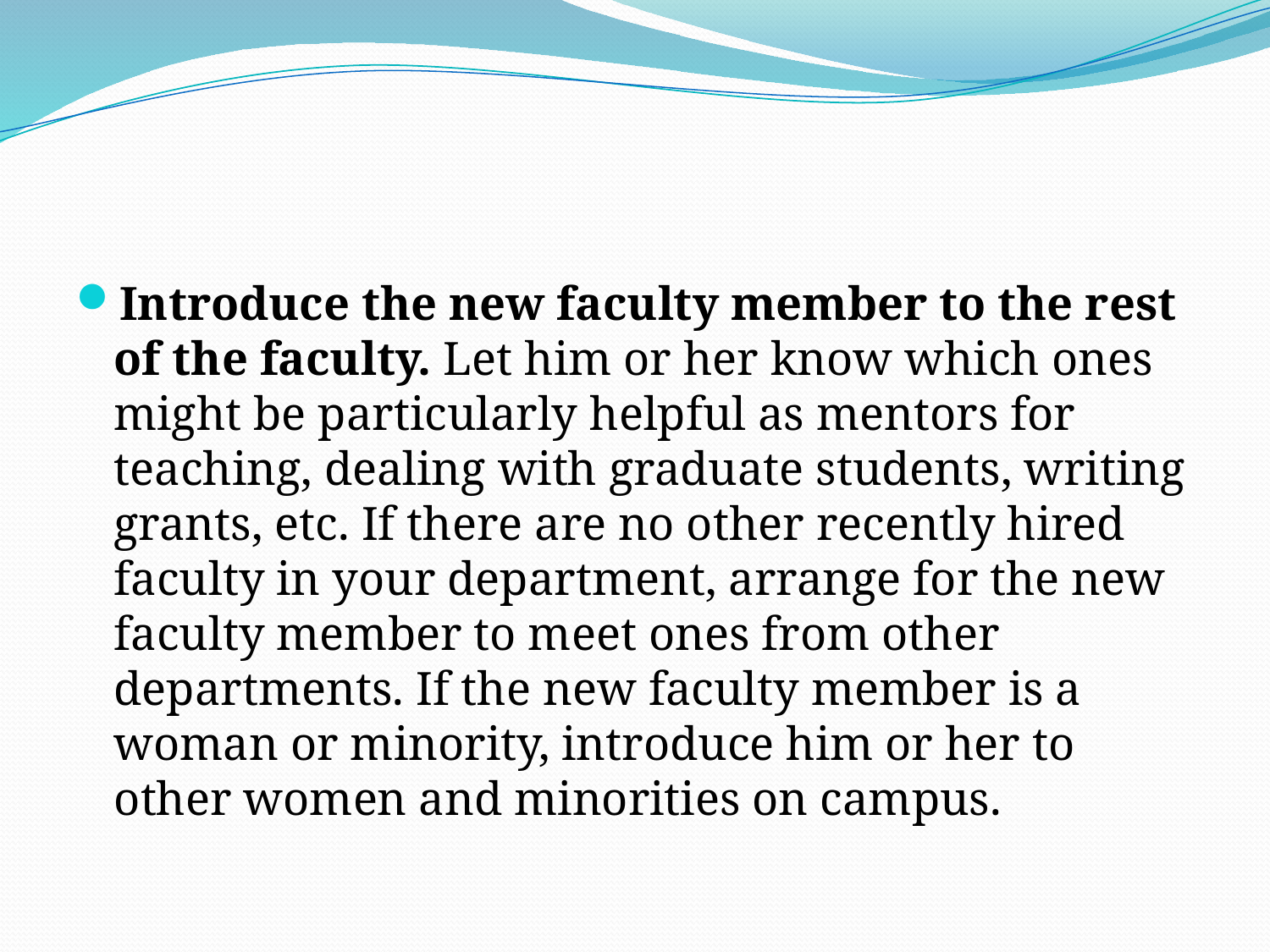

#
Introduce the new faculty member to the rest of the faculty. Let him or her know which ones might be particularly helpful as mentors for teaching, dealing with graduate students, writing grants, etc. If there are no other recently hired faculty in your department, arrange for the new faculty member to meet ones from other departments. If the new faculty member is a woman or minority, introduce him or her to other women and minorities on campus.